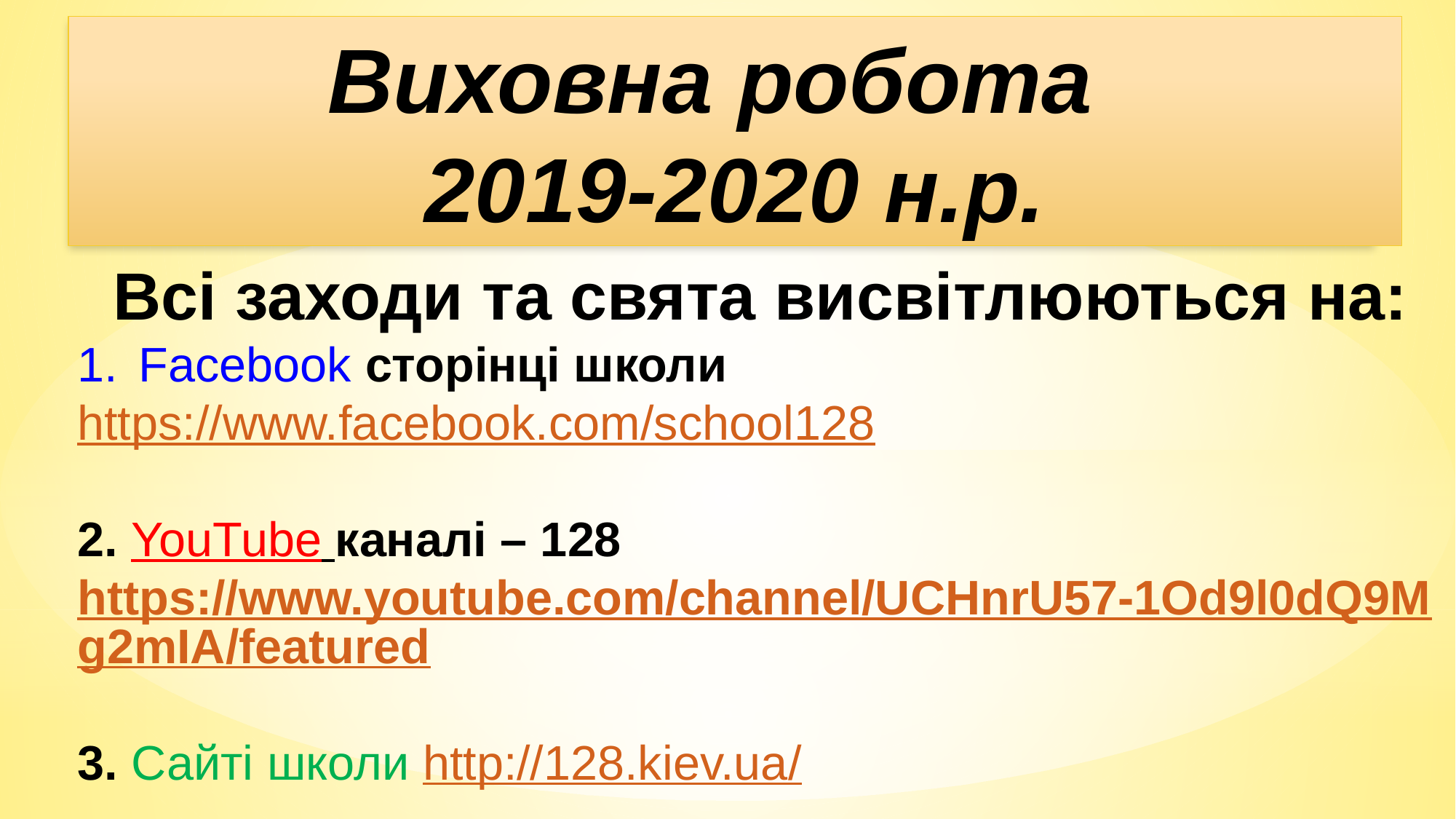

Виховна робота
 2019-2020 н.р.
Всі заходи та свята висвітлюються на:
Facebook сторінці школи
https://www.facebook.com/school128

2. YouTube каналі – 128 https://www.youtube.com/channel/UCHnrU57-1Od9l0dQ9Mg2mIA/featured

3. Сайті школи http://128.kiev.ua/